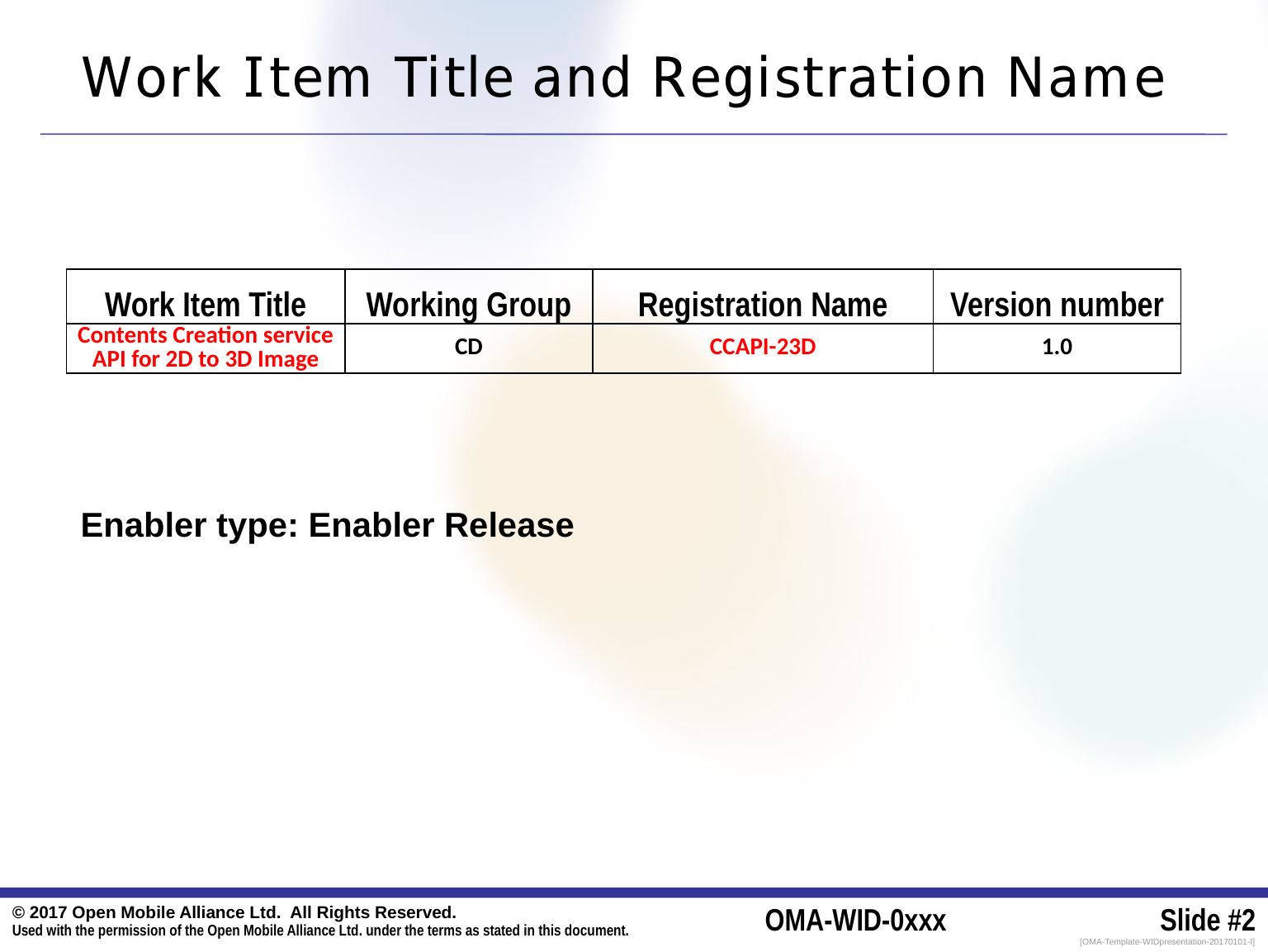

# Work Item Title and Registration Name
| Work Item Title | Working Group | Registration Name | Version number |
| --- | --- | --- | --- |
| Contents Creation service API for 2D to 3D Image | CD | CCAPI-23D | 1.0 |
Enabler type: Enabler Release